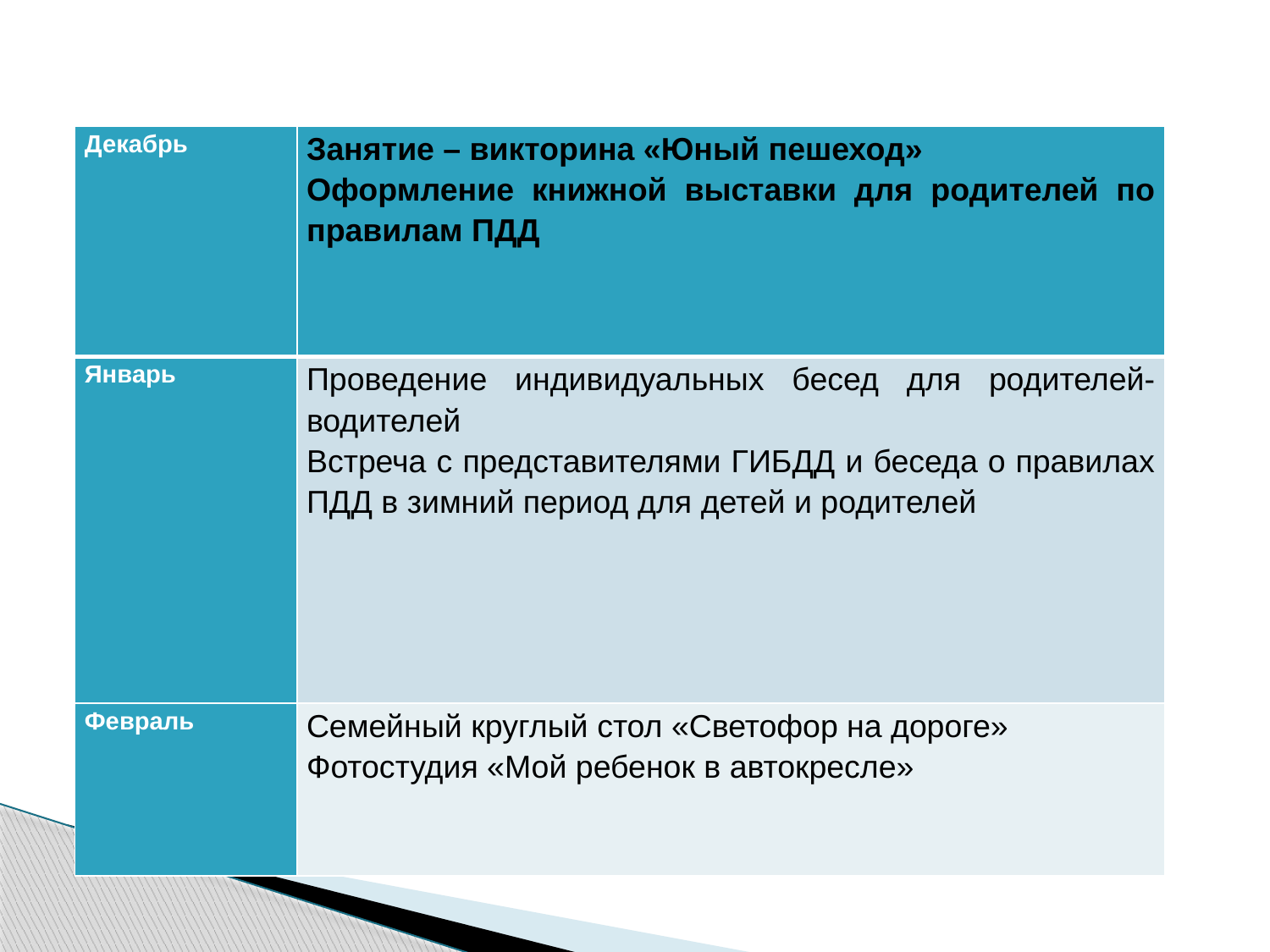

| Декабрь | Занятие – викторина «Юный пешеход» Оформление книжной выставки для родителей по правилам ПДД |
| --- | --- |
| Январь | Проведение индивидуальных бесед для родителей-водителей Встреча с представителями ГИБДД и беседа о правилах ПДД в зимний период для детей и родителей |
| Февраль | Семейный круглый стол «Светофор на дороге» Фотостудия «Мой ребенок в автокресле» |